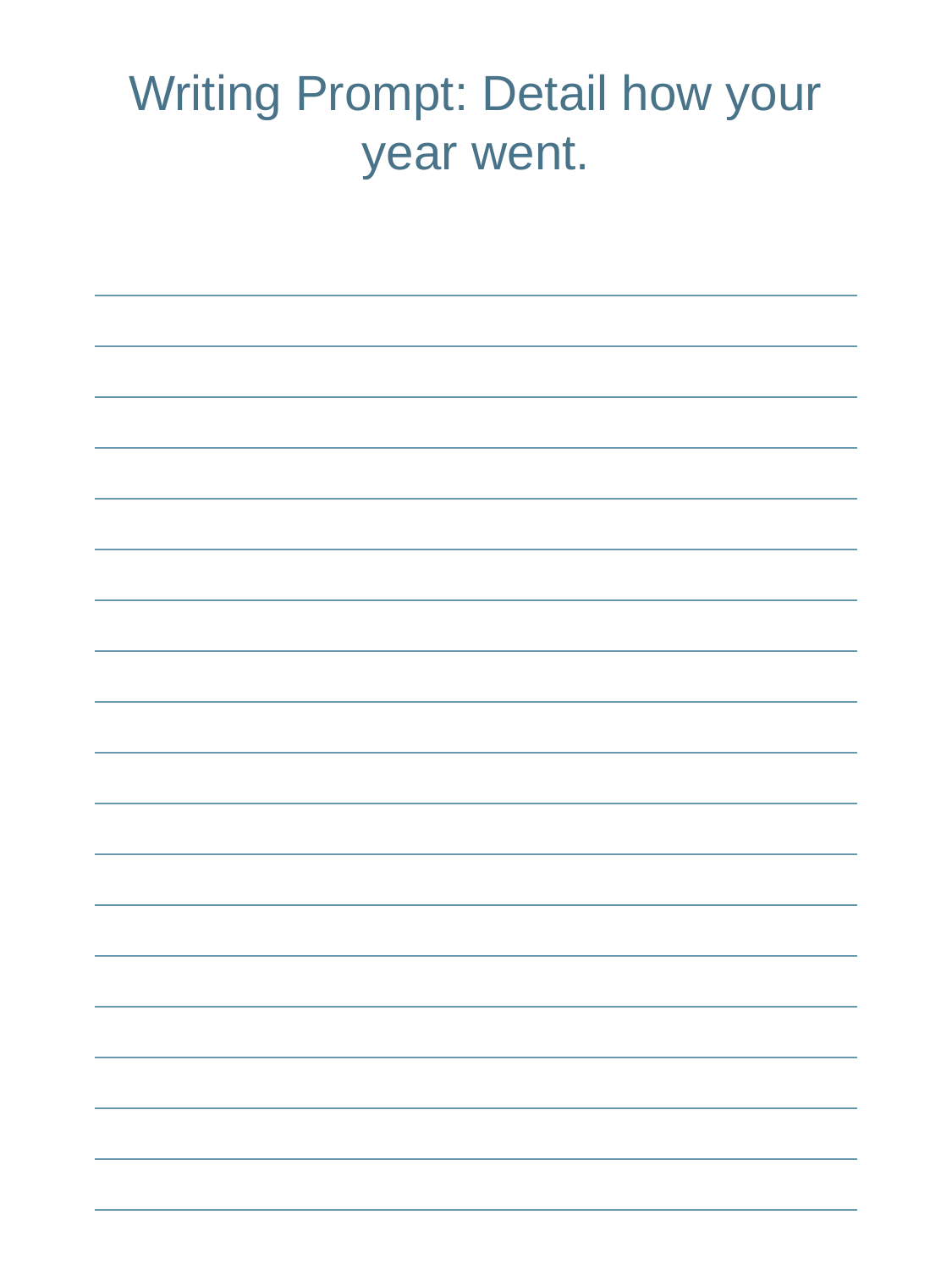

Writing Prompt: Detail how your year went.
|  |
| --- |
|  |
|  |
|  |
|  |
|  |
|  |
|  |
|  |
|  |
|  |
|  |
|  |
|  |
|  |
|  |
|  |
|  |